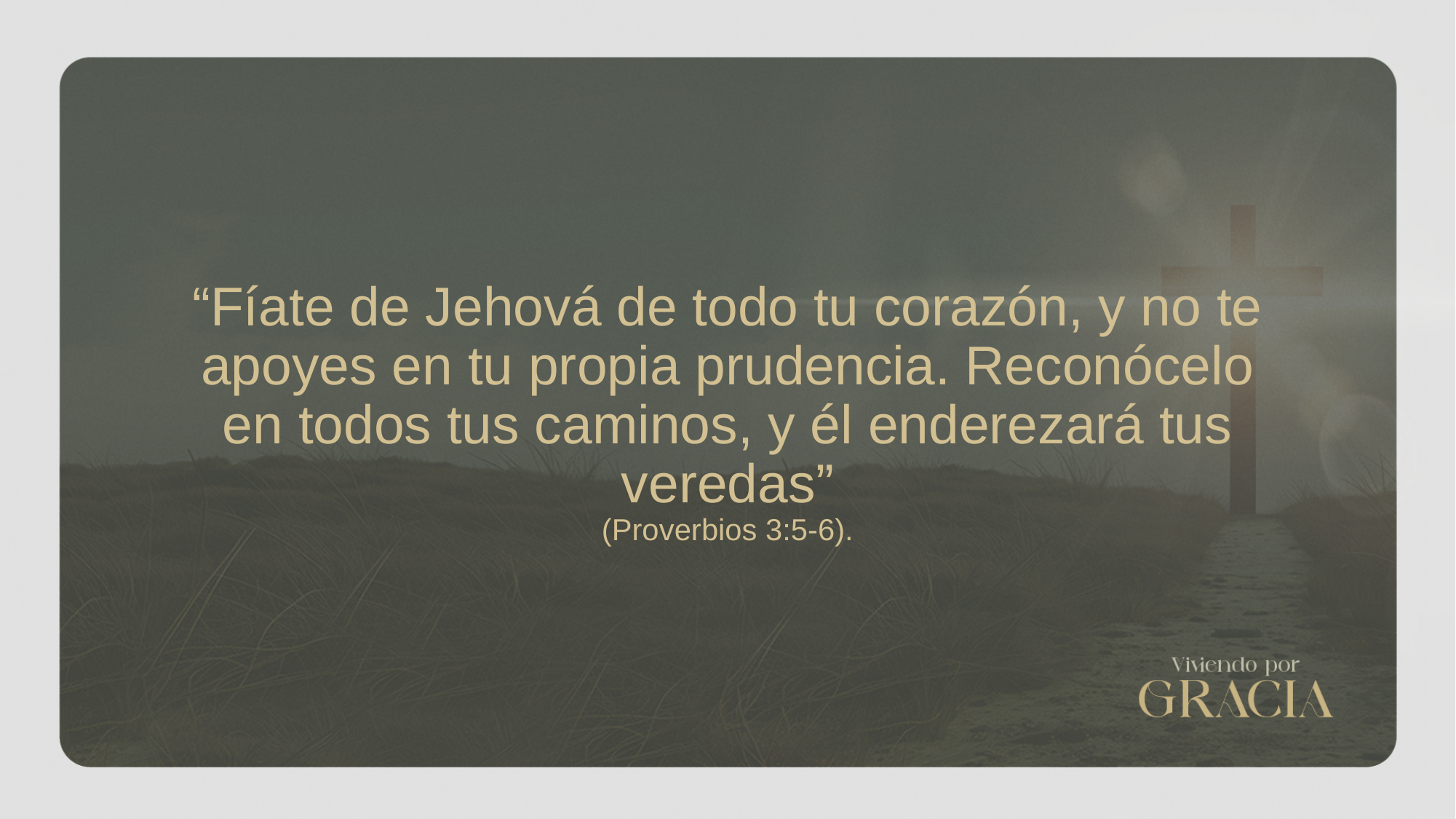

“Fíate de Jehová de todo tu corazón, y no te apoyes en tu propia prudencia. Reconócelo en todos tus caminos, y él enderezará tus veredas”
(Proverbios 3:5-6).